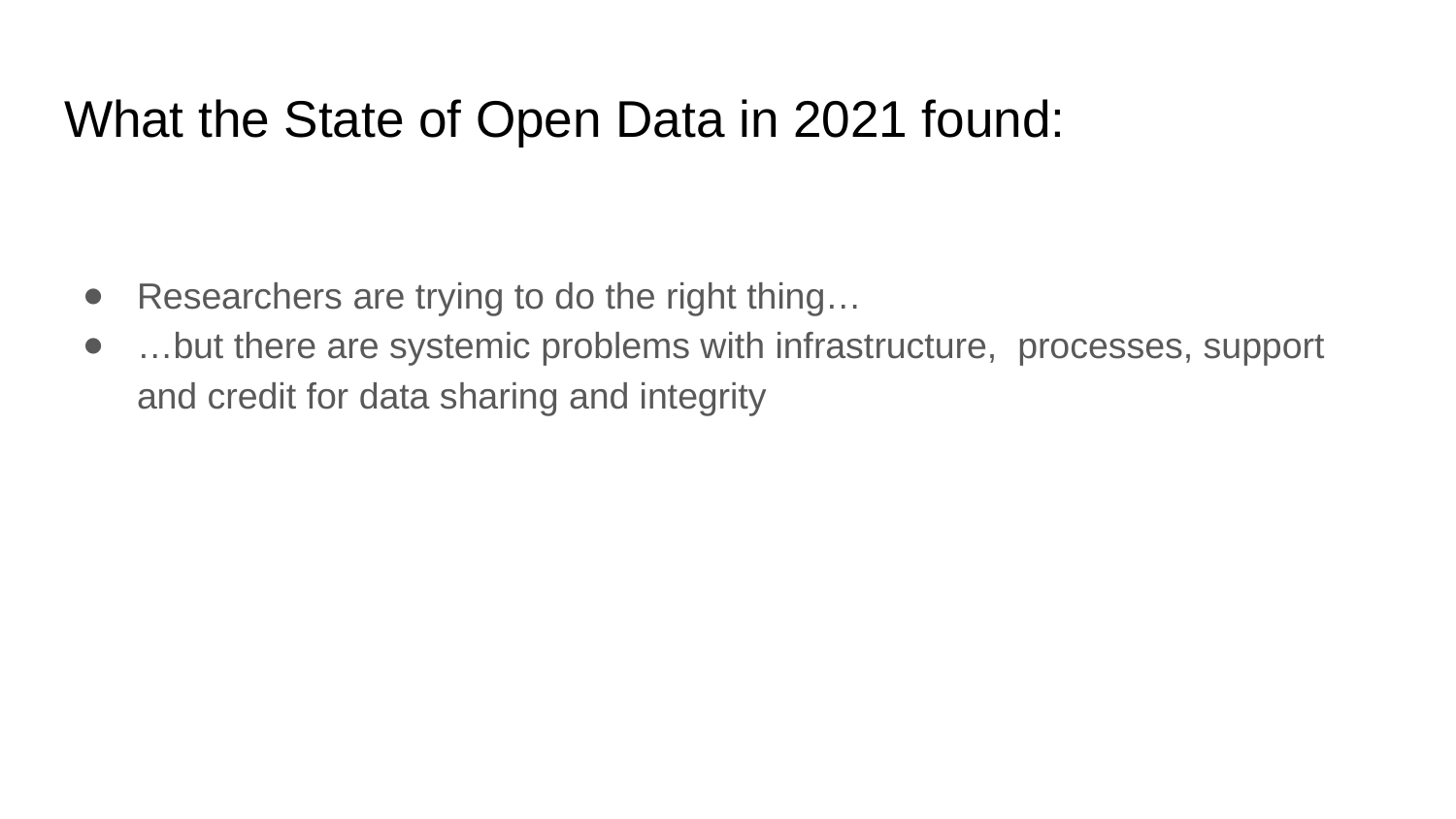

# What the State of Open Data in 2021 found:

Researchers are trying to do the right thing…
…but there are systemic problems with infrastructure,  processes, support and credit for data sharing and integrity